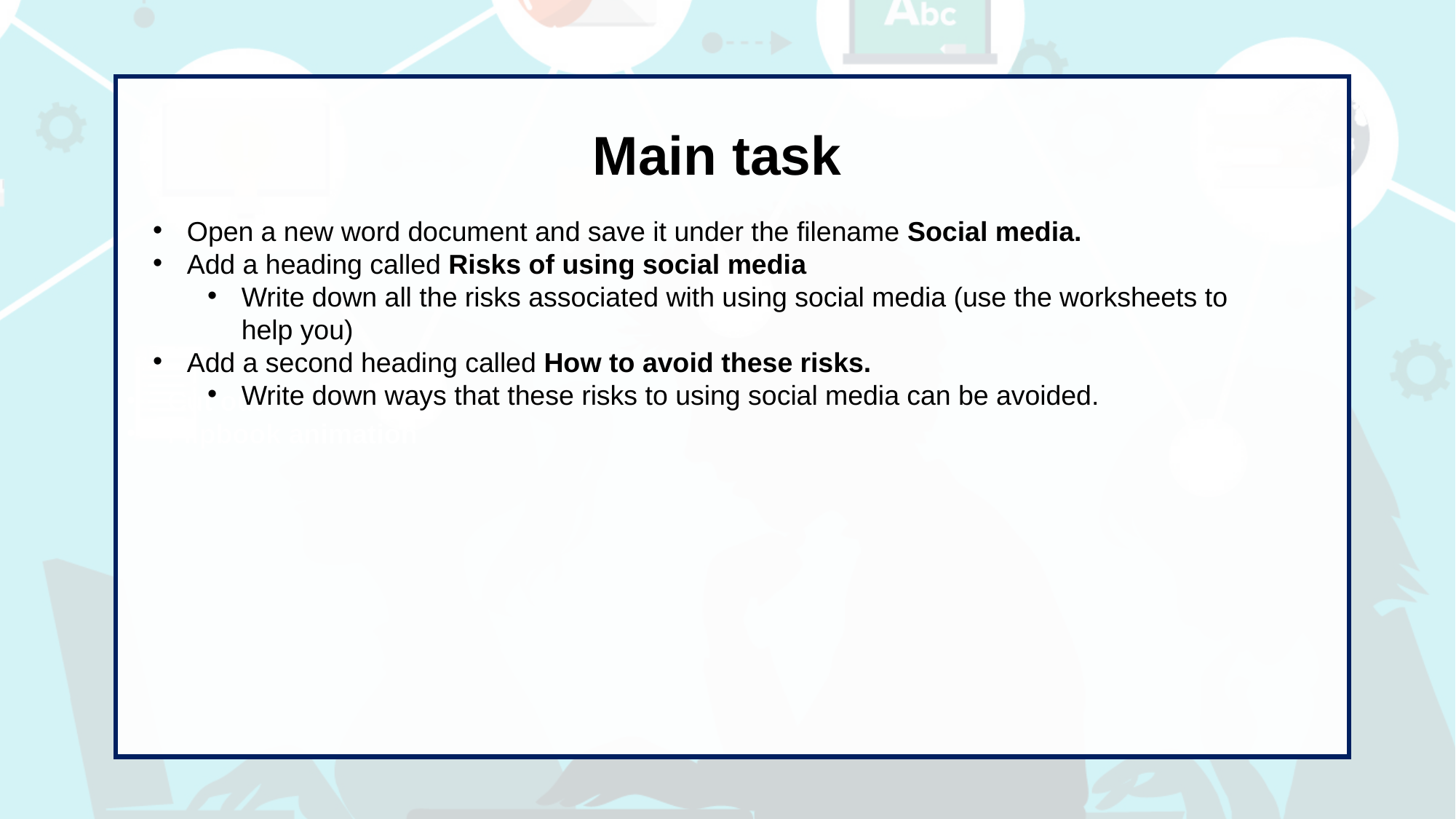

Cut out
Flipbook animation
Main task
Open a new word document and save it under the filename Social media.
Add a heading called Risks of using social media
Write down all the risks associated with using social media (use the worksheets to help you)
Add a second heading called How to avoid these risks.
Write down ways that these risks to using social media can be avoided.